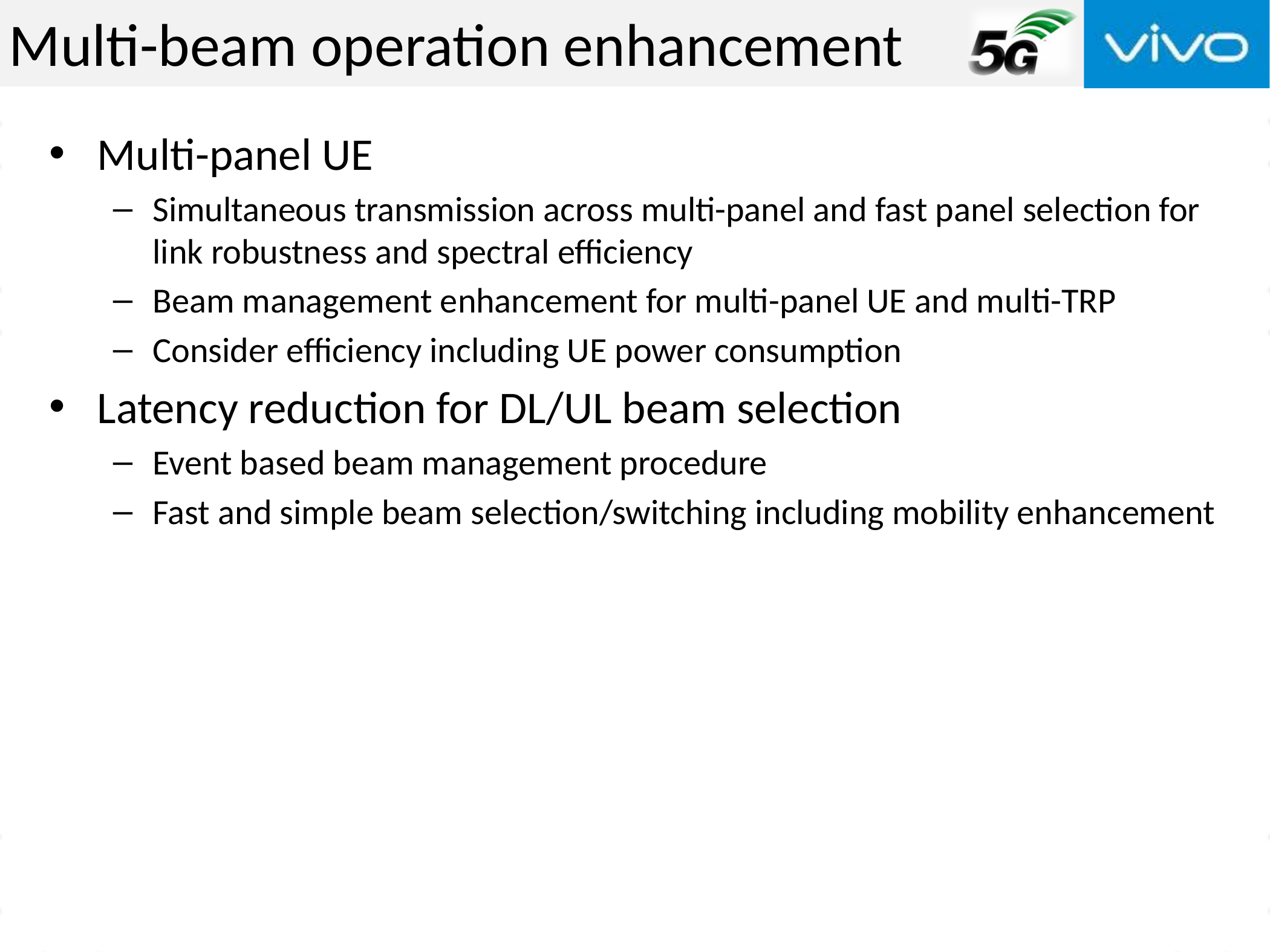

# Multi-beam operation enhancement
Multi-panel UE
Simultaneous transmission across multi-panel and fast panel selection for link robustness and spectral efficiency
Beam management enhancement for multi-panel UE and multi-TRP
Consider efficiency including UE power consumption
Latency reduction for DL/UL beam selection
Event based beam management procedure
Fast and simple beam selection/switching including mobility enhancement